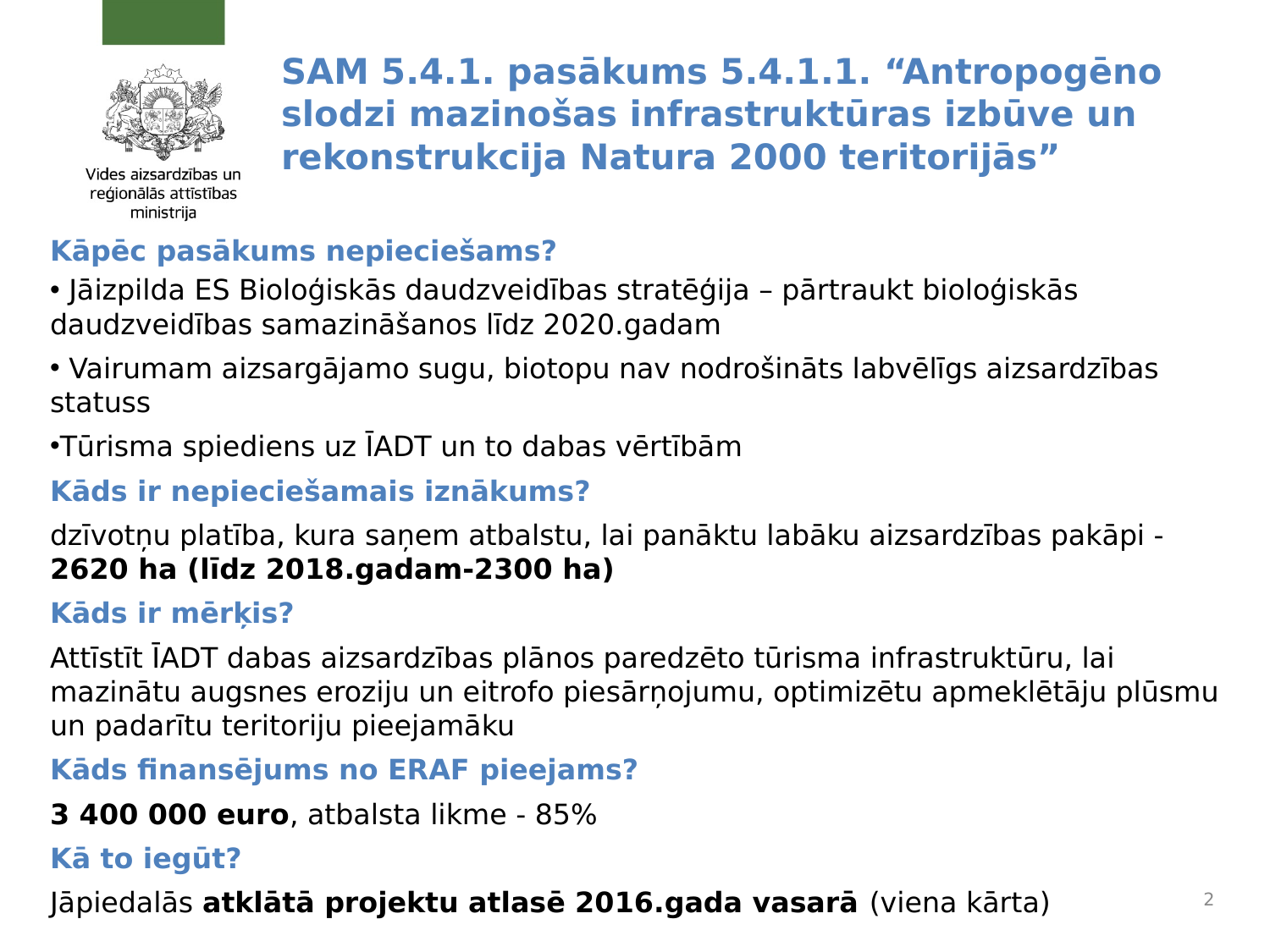

# SAM 5.4.1. pasākums 5.4.1.1. “Antropogēno slodzi mazinošas infrastruktūras izbūve un rekonstrukcija Natura 2000 teritorijās”
Kāpēc pasākums nepieciešams?
 Jāizpilda ES Bioloģiskās daudzveidības stratēģija – pārtraukt bioloģiskās daudzveidības samazināšanos līdz 2020.gadam
 Vairumam aizsargājamo sugu, biotopu nav nodrošināts labvēlīgs aizsardzības statuss
Tūrisma spiediens uz ĪADT un to dabas vērtībām
Kāds ir nepieciešamais iznākums?
dzīvotņu platība, kura saņem atbalstu, lai panāktu labāku aizsardzības pakāpi -2620 ha (līdz 2018.gadam-2300 ha)
Kāds ir mērķis?
Attīstīt ĪADT dabas aizsardzības plānos paredzēto tūrisma infrastruktūru, lai mazinātu augsnes eroziju un eitrofo piesārņojumu, optimizētu apmeklētāju plūsmu un padarītu teritoriju pieejamāku
Kāds finansējums no ERAF pieejams?
3 400 000 euro, atbalsta likme - 85%
Kā to iegūt?
Jāpiedalās atklātā projektu atlasē 2016.gada vasarā (viena kārta)
2